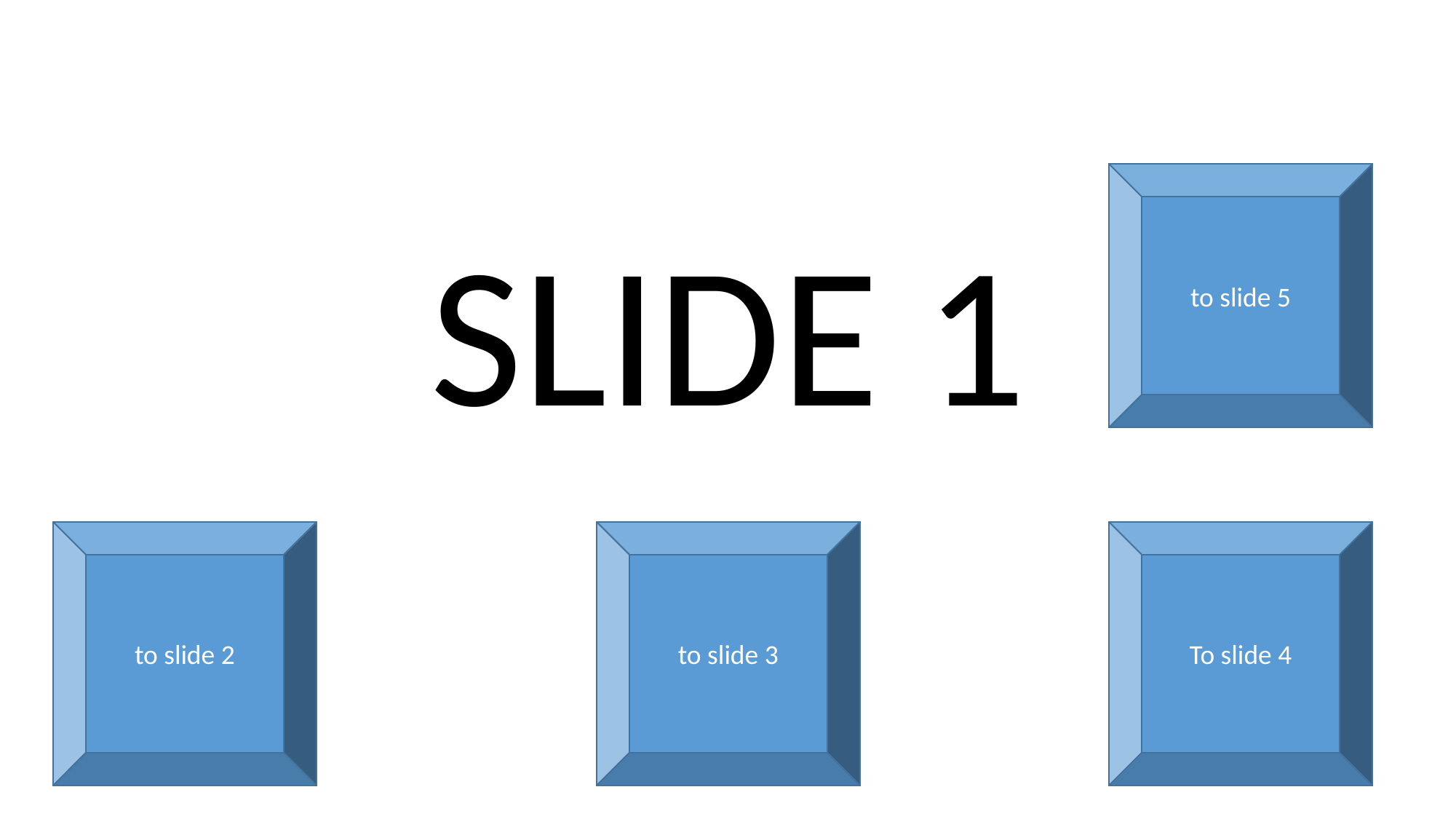

to slide 5
SLIDE 1
to slide 2
to slide 3
To slide 4